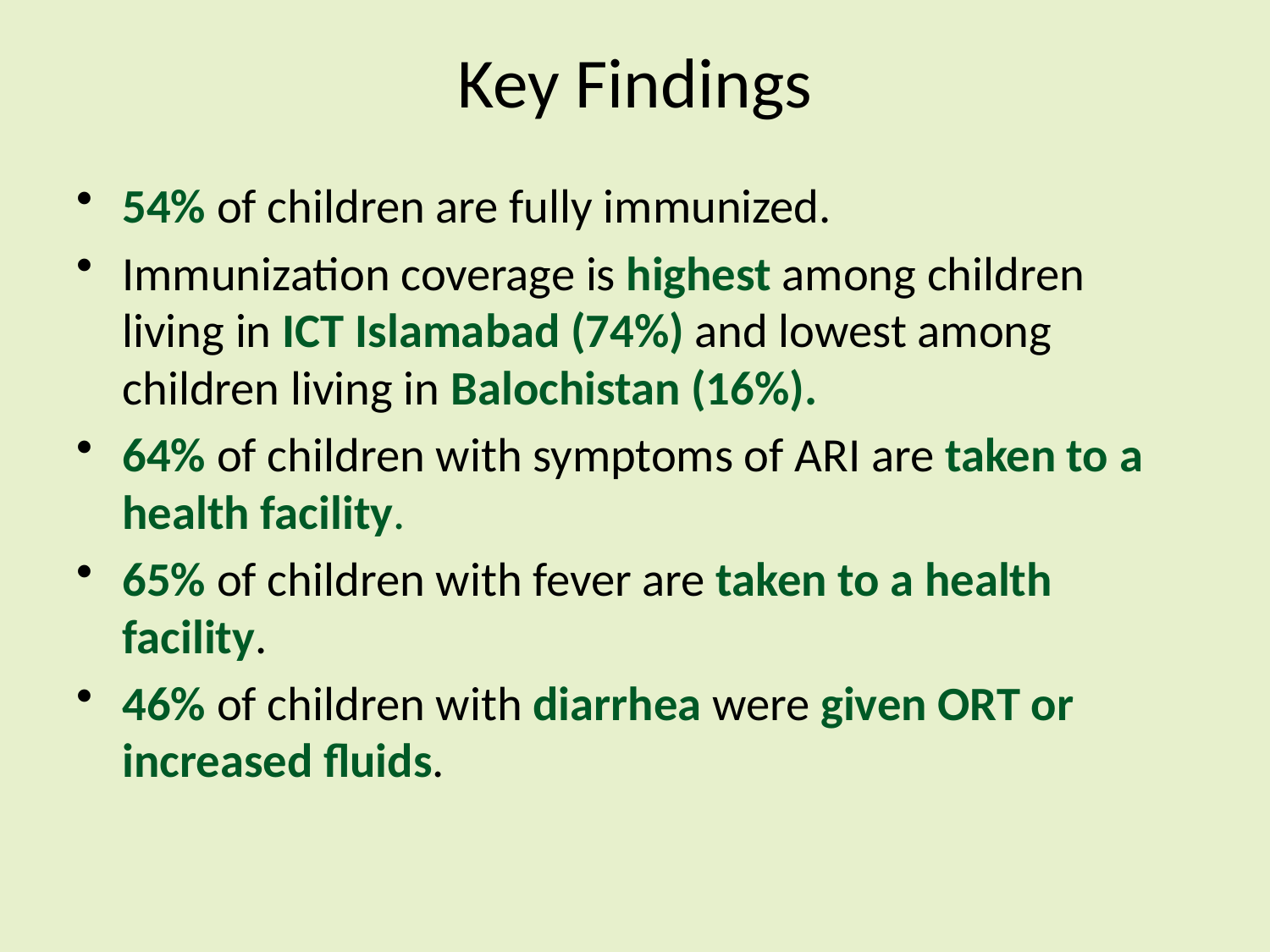

# Key Findings
54% of children are fully immunized.
Immunization coverage is highest among children living in ICT Islamabad (74%) and lowest among children living in Balochistan (16%).
64% of children with symptoms of ARI are taken to a health facility.
65% of children with fever are taken to a health facility.
46% of children with diarrhea were given ORT or increased fluids.